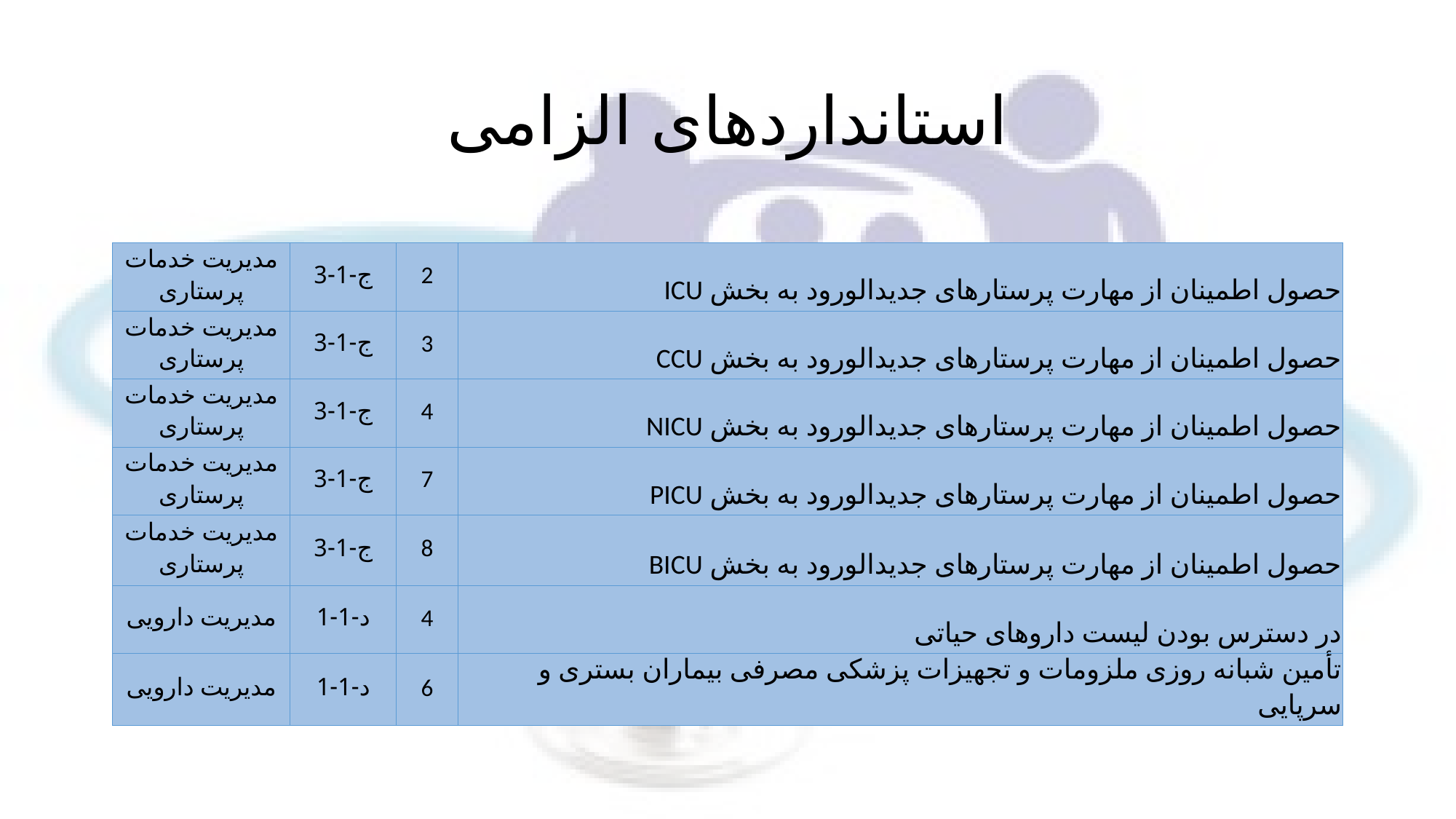

# استانداردهای الزامی
| مدیریت خدمات پرستاری | ج-1-3 | 2 | حصول اطمینان از مهارت پرستارهای جدیدالورود به بخش ICU |
| --- | --- | --- | --- |
| مدیریت خدمات پرستاری | ج-1-3 | 3 | حصول اطمینان از مهارت پرستارهای جدیدالورود به بخش CCU |
| مدیریت خدمات پرستاری | ج-1-3 | 4 | حصول اطمینان از مهارت پرستارهای جدیدالورود به بخش NICU |
| مدیریت خدمات پرستاری | ج-1-3 | 7 | حصول اطمینان از مهارت پرستارهای جدیدالورود به بخش PICU |
| مدیریت خدمات پرستاری | ج-1-3 | 8 | حصول اطمینان از مهارت پرستارهای جدیدالورود به بخش BICU |
| مدیریت دارویی | د-1-1 | 4 | در دسترس بودن لیست داروهای حیاتی |
| مدیریت دارویی | د-1-1 | 6 | تأمین شبانه روزی ملزومات و تجهیزات پزشکی مصرفی بیماران بستری و سرپایی |